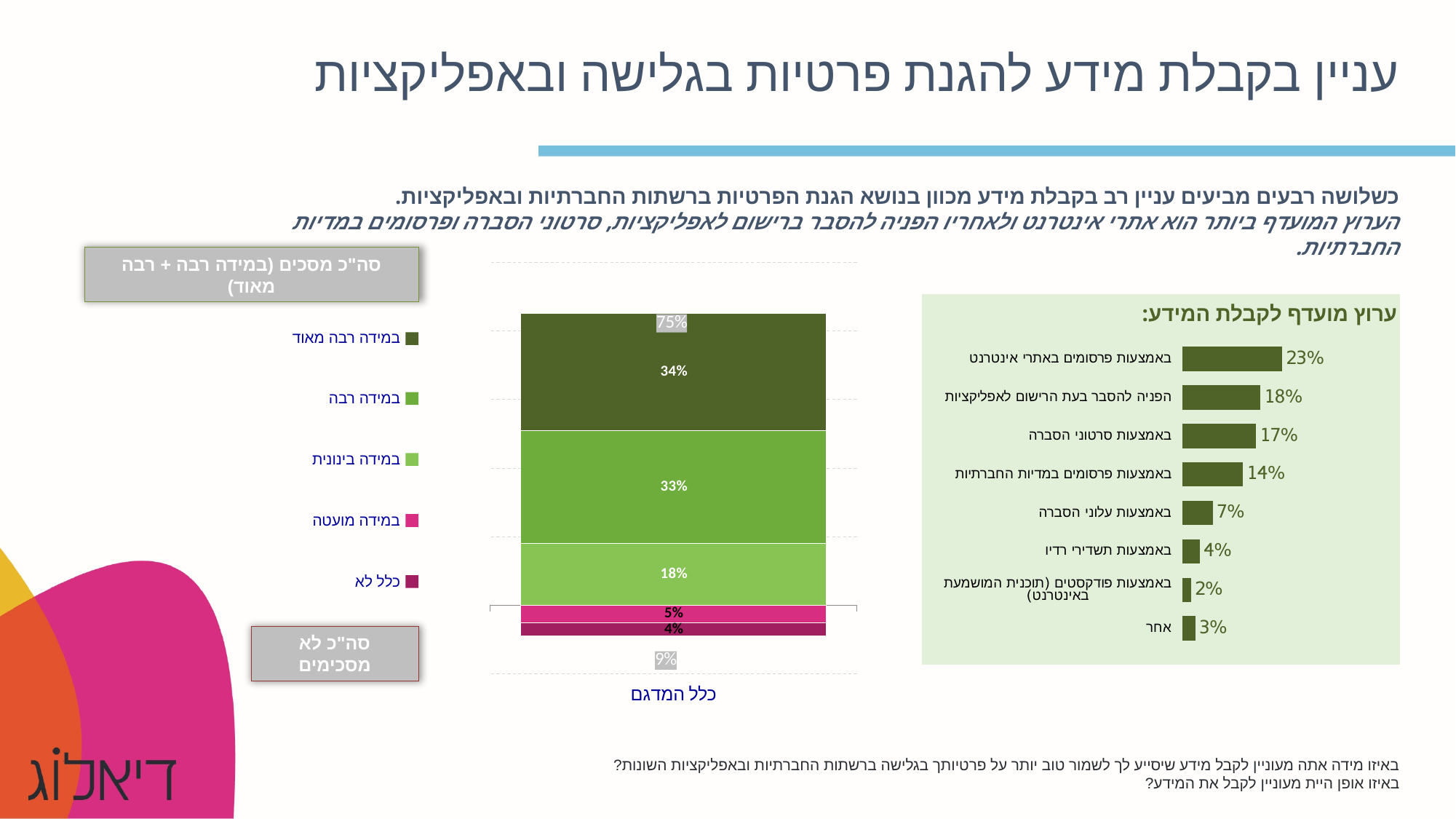

# עניין בקבלת מידע להגנת פרטיות בגלישה ובאפליקציות
כשלושה רבעים מביעים עניין רב בקבלת מידע מכוון בנושא הגנת הפרטיות ברשתות החברתיות ובאפליקציות.
הערוץ המועדף ביותר הוא אתרי אינטרנט ולאחריו הפניה להסבר ברישום לאפליקציות, סרטוני הסברה ופרסומים במדיות החברתיות.

### Chart

| Category |  | במידה בינונית | במידה רבה | מידה רבה מאוד | במידה מועטה | כלל לא | סהכ  | סהכ  |
|---|---|---|---|---|---|---|---|---|
| כלל המדגם | None | 0.18 | 0.33 | 0.34 | -0.05 | -0.04 | 0.75 | -0.09 |
סה"כ מסכים (במידה רבה + רבה מאוד)

ערוץ מועדף לקבלת המידע:
במידה רבה מאוד

### Chart

| Category | כלל המדגם |
|---|---|
| באמצעות פרסומים באתרי אינטרנט | 0.23 |
| הפניה להסבר בעת הרישום לאפליקציות | 0.18 |
| באמצעות סרטוני הסברה | 0.17 |
| באמצעות פרסומים במדיות החברתיות | 0.14 |
| באמצעות עלוני הסברה | 0.07 |
| באמצעות תשדירי רדיו | 0.04 |
| באמצעות פודקסטים (תוכנית המושמעת באינטרנט) | 0.02 |
| אחר | 0.03 |
במידה רבה

במידה בינונית

במידה מועטה

כלל לא

סה"כ לא מסכימים
באיזו מידה אתה מעוניין לקבל מידע שיסייע לך לשמור טוב יותר על פרטיותך בגלישה ברשתות החברתיות ובאפליקציות השונות?
באיזו אופן היית מעוניין לקבל את המידע?